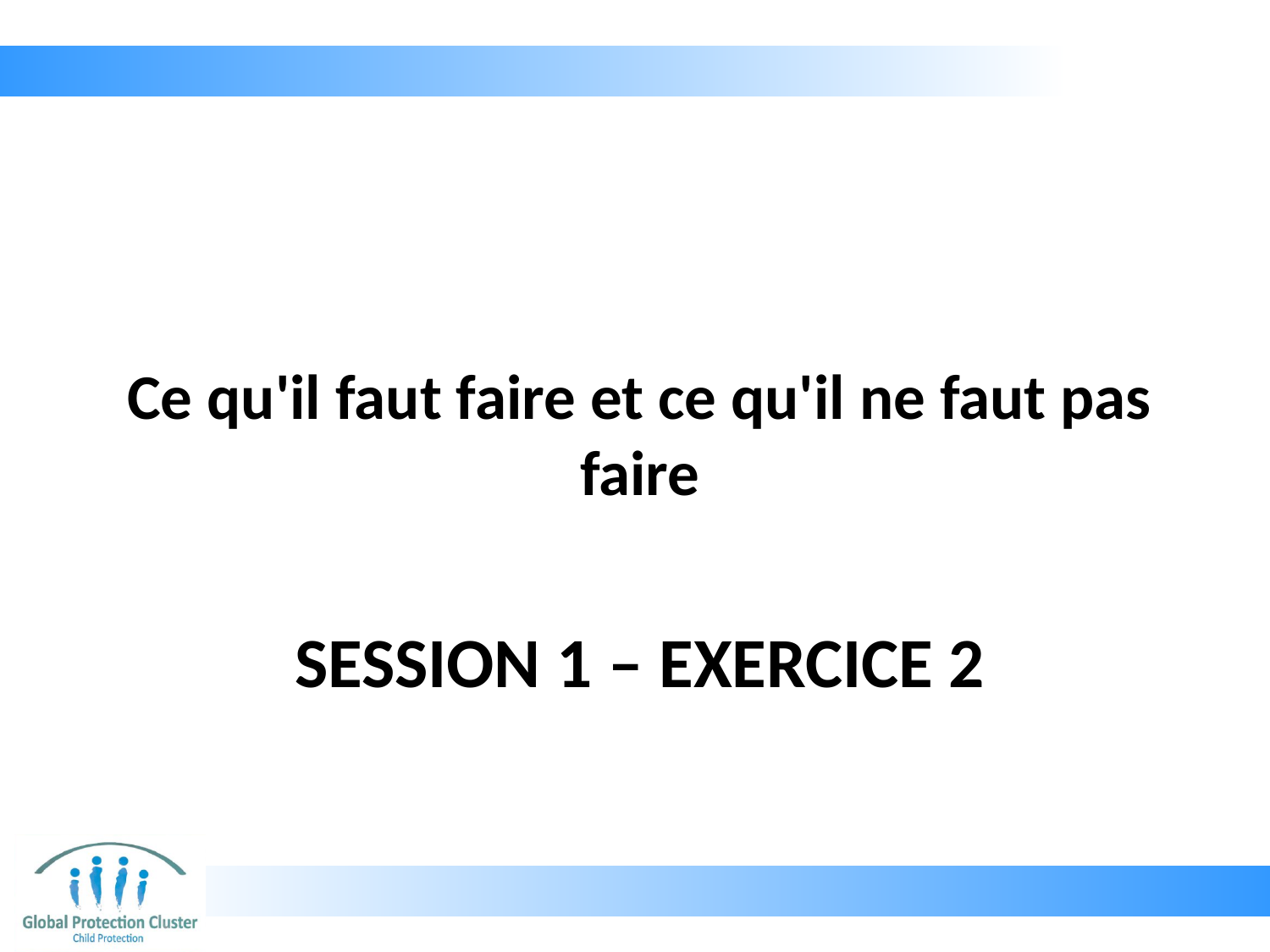

Ce qu'il faut faire et ce qu'il ne faut pas faire
# SESSION 1 – EXERCICE 2